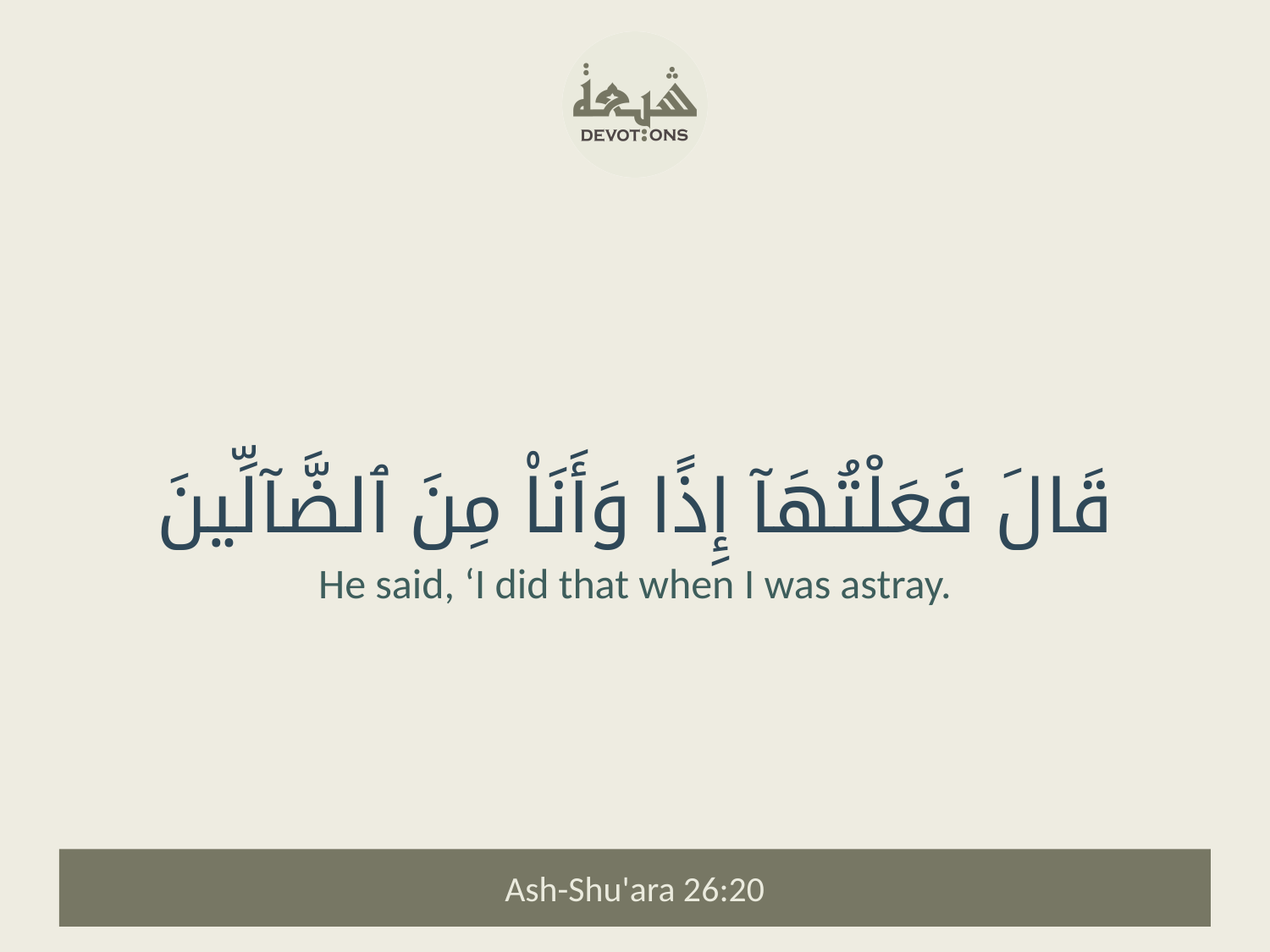

قَالَ فَعَلْتُهَآ إِذًا وَأَنَا۠ مِنَ ٱلضَّآلِّينَ
He said, ‘I did that when I was astray.
Ash-Shu'ara 26:20